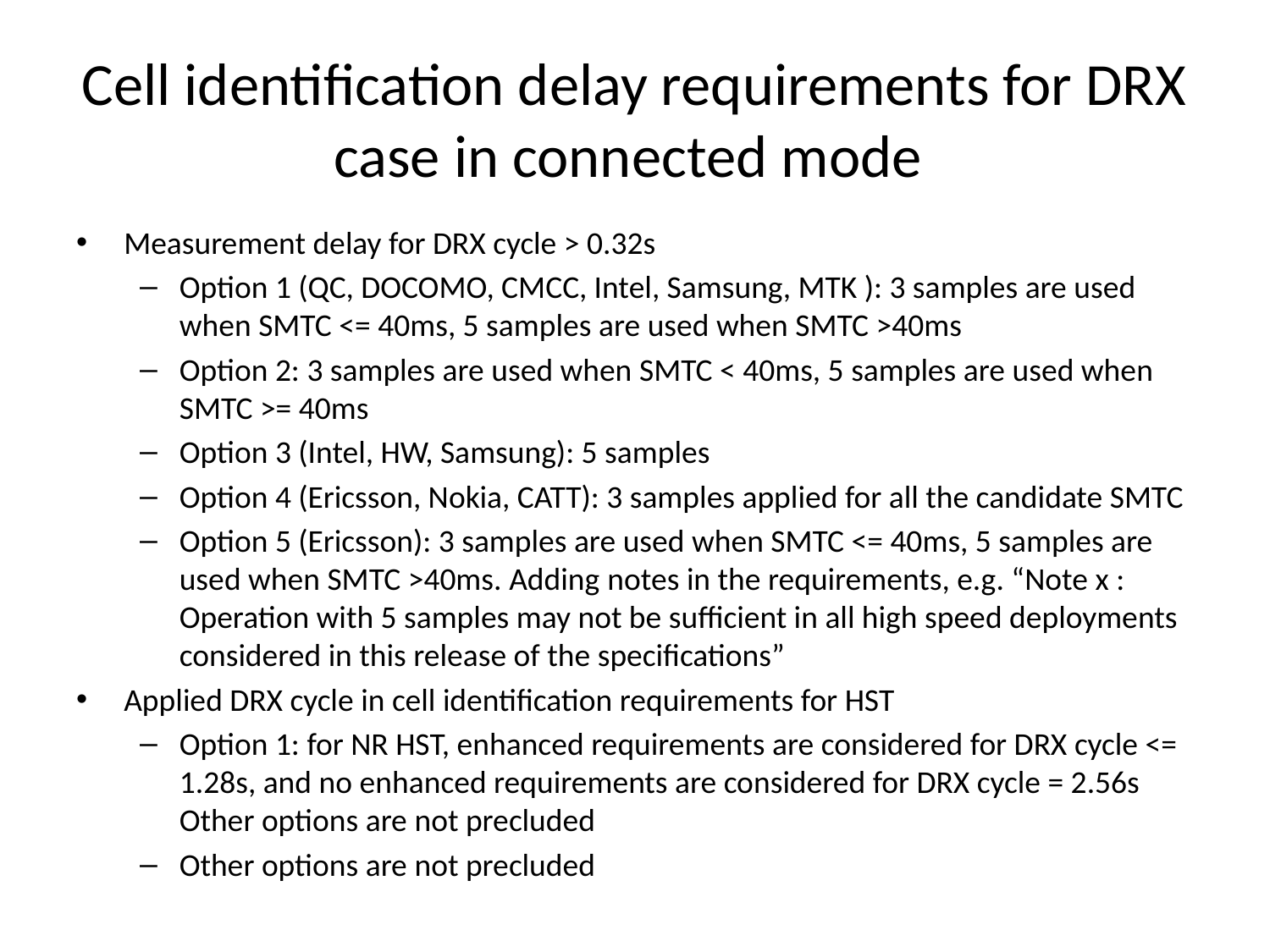

# Cell identification delay requirements for DRX case in connected mode
Measurement delay for DRX cycle > 0.32s
Option 1 (QC, DOCOMO, CMCC, Intel, Samsung, MTK ): 3 samples are used when SMTC <= 40ms, 5 samples are used when SMTC >40ms
Option 2: 3 samples are used when SMTC < 40ms, 5 samples are used when SMTC >= 40ms
Option 3 (Intel, HW, Samsung): 5 samples
Option 4 (Ericsson, Nokia, CATT): 3 samples applied for all the candidate SMTC
Option 5 (Ericsson): 3 samples are used when SMTC <= 40ms, 5 samples are used when SMTC >40ms. Adding notes in the requirements, e.g. “Note x : Operation with 5 samples may not be sufficient in all high speed deployments considered in this release of the specifications”
Applied DRX cycle in cell identification requirements for HST
Option 1: for NR HST, enhanced requirements are considered for DRX cycle <= 1.28s, and no enhanced requirements are considered for DRX cycle = 2.56s Other options are not precluded
Other options are not precluded